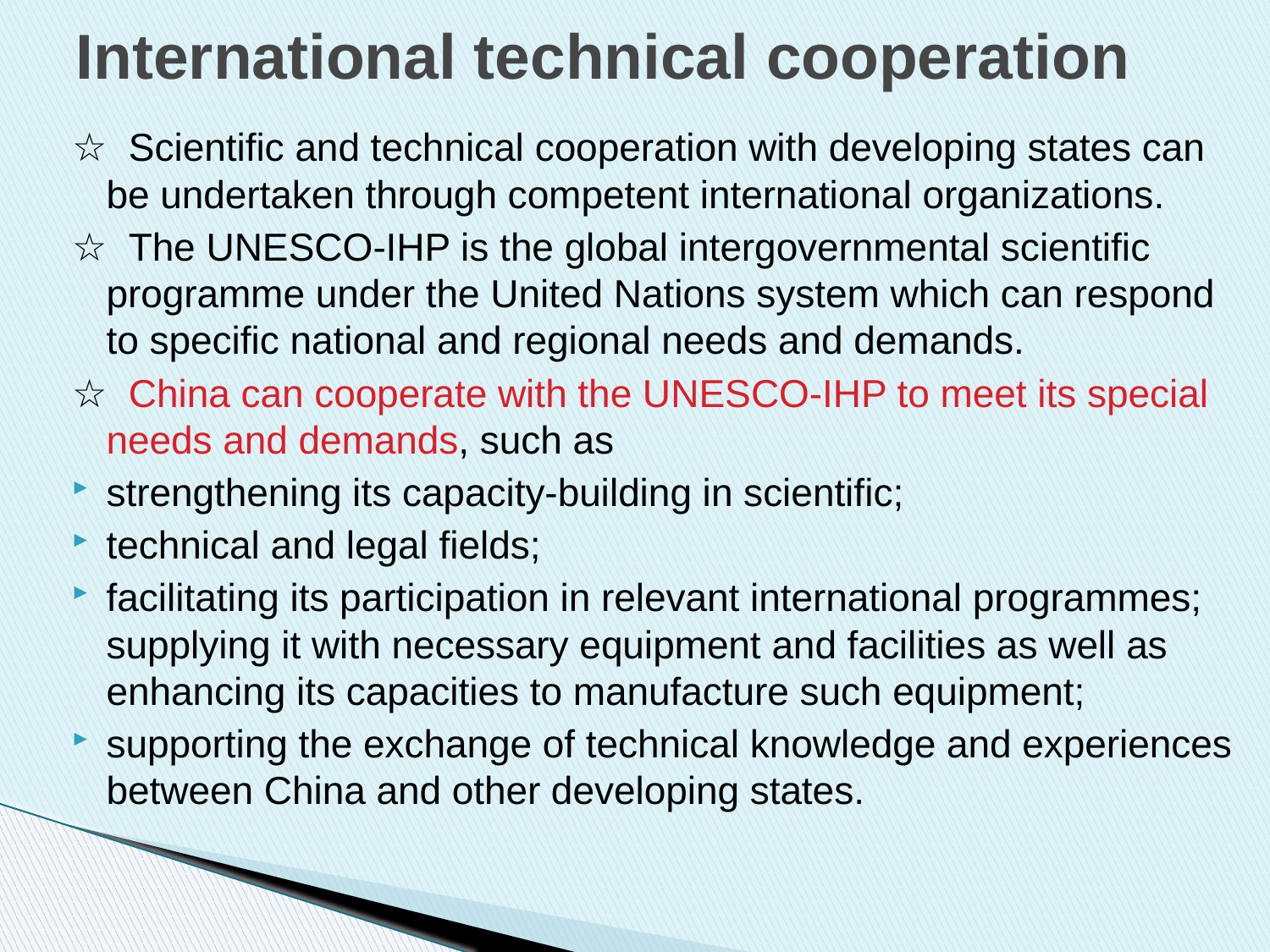

# International technical cooperation
☆  Scientific and technical cooperation with developing states can be undertaken through competent international organizations.
☆  The UNESCO-IHP is the global intergovernmental scientific programme under the United Nations system which can respond to specific national and regional needs and demands.
☆  China can cooperate with the UNESCO-IHP to meet its special needs and demands, such as
strengthening its capacity-building in scientific;
technical and legal fields;
facilitating its participation in relevant international programmes; supplying it with necessary equipment and facilities as well as enhancing its capacities to manufacture such equipment;
supporting the exchange of technical knowledge and experiences between China and other developing states.